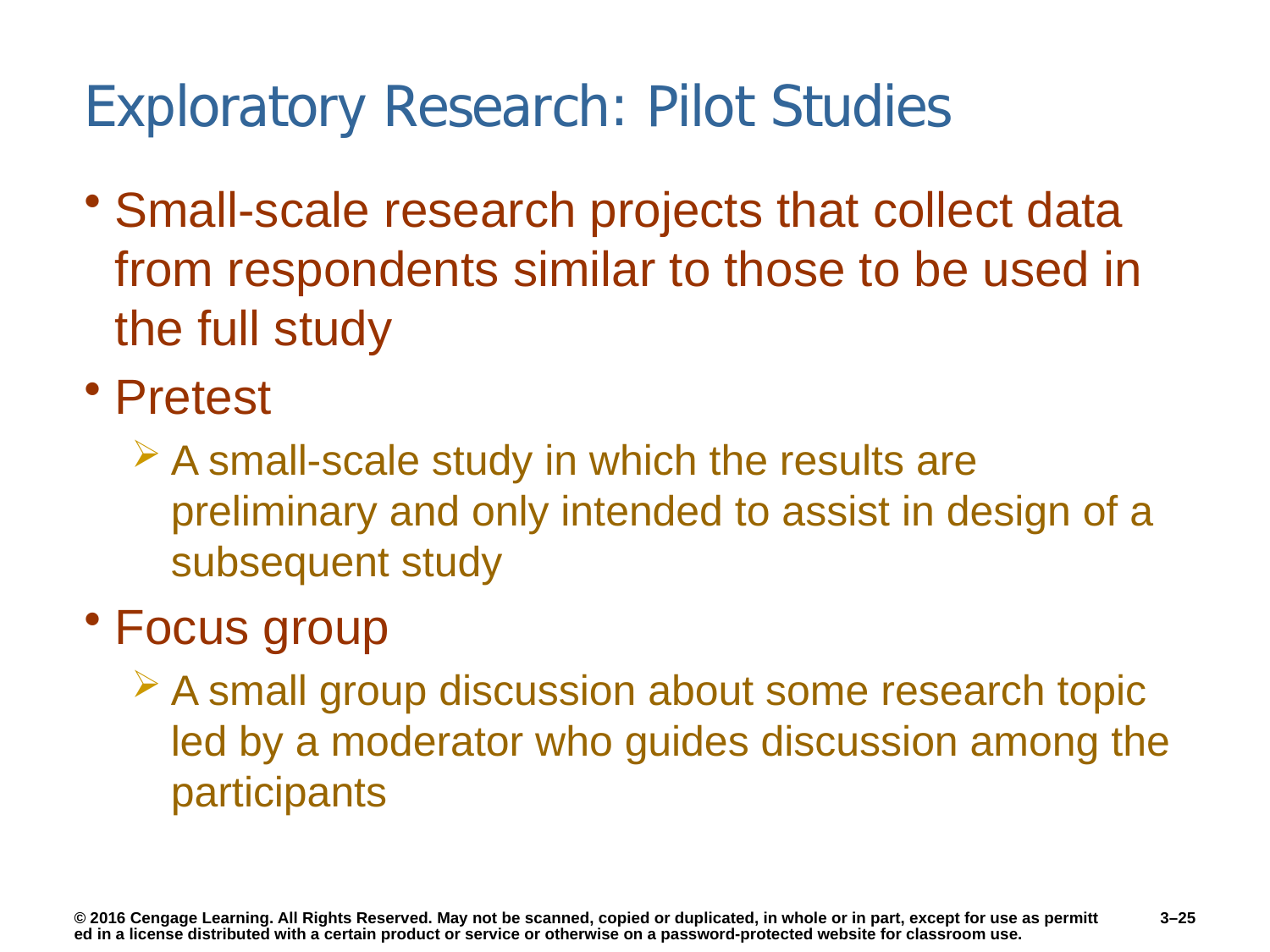

# Exploratory Research: Pilot Studies
Small-scale research projects that collect data from respondents similar to those to be used in the full study
Pretest
A small-scale study in which the results are preliminary and only intended to assist in design of a subsequent study
Focus group
A small group discussion about some research topic led by a moderator who guides discussion among the participants
3–25
© 2016 Cengage Learning. All Rights Reserved. May not be scanned, copied or duplicated, in whole or in part, except for use as permitted in a license distributed with a certain product or service or otherwise on a password-protected website for classroom use.